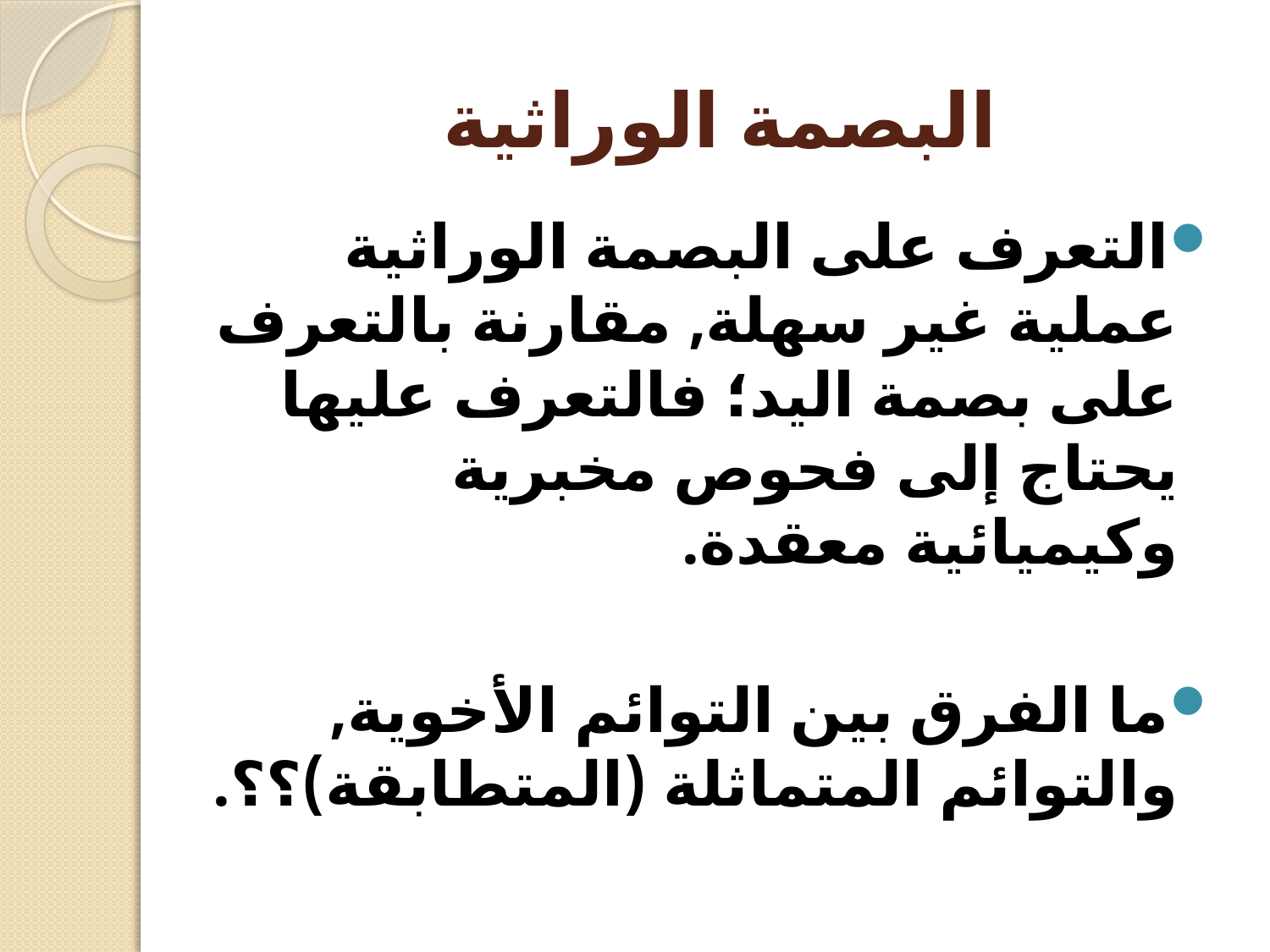

# البصمة الوراثية
التعرف على البصمة الوراثية عملية غير سهلة, مقارنة بالتعرف على بصمة اليد؛ فالتعرف عليها يحتاج إلى فحوص مخبرية وكيميائية معقدة.

ما الفرق بين التوائم الأخوية, والتوائم المتماثلة (المتطابقة)؟؟.